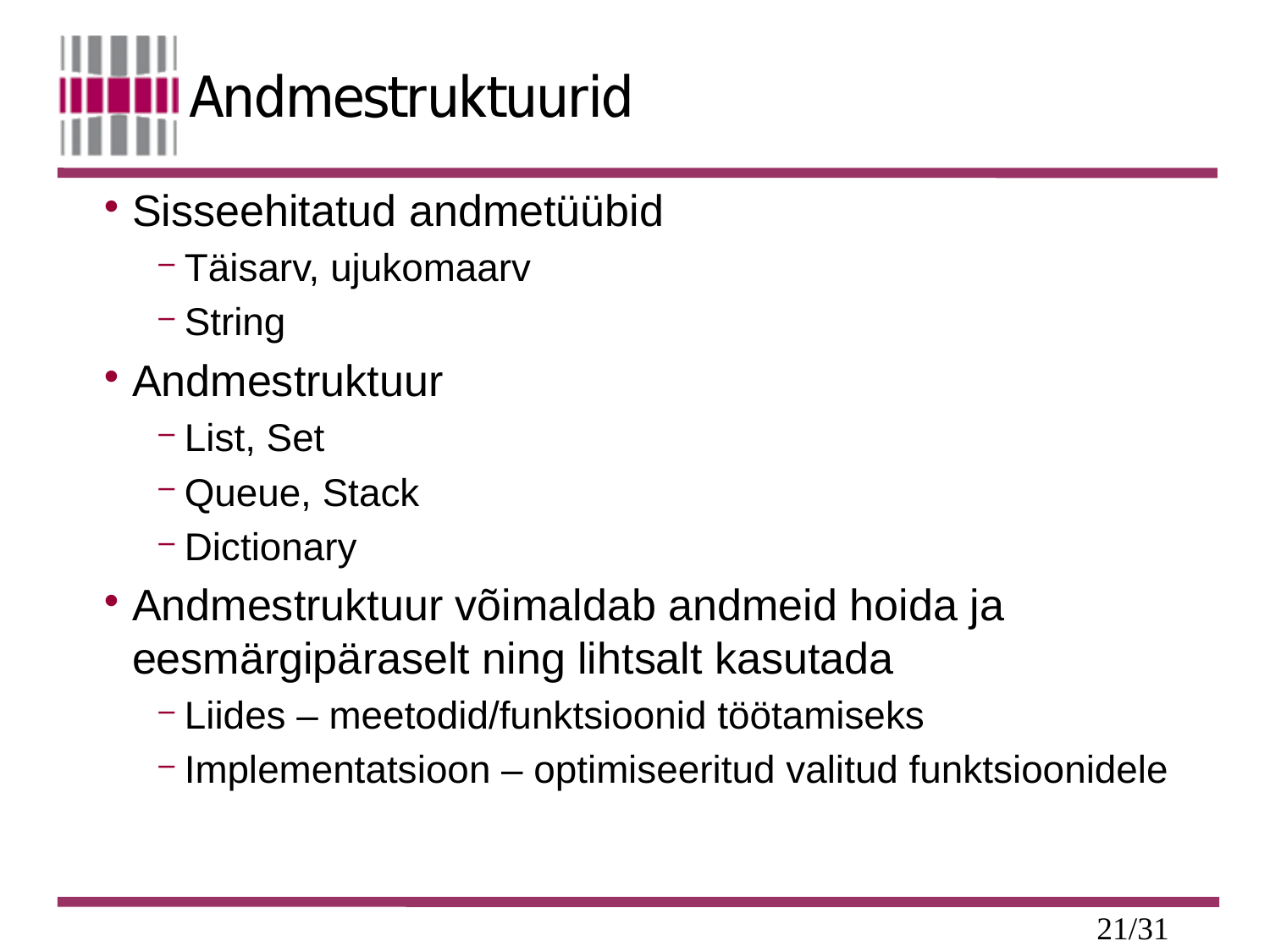

# Andmestruktuurid
Sisseehitatud andmetüübid
Täisarv, ujukomaarv
String
Andmestruktuur
List, Set
Queue, Stack
Dictionary
Andmestruktuur võimaldab andmeid hoida ja eesmärgipäraselt ning lihtsalt kasutada
Liides – meetodid/funktsioonid töötamiseks
Implementatsioon – optimiseeritud valitud funktsioonidele